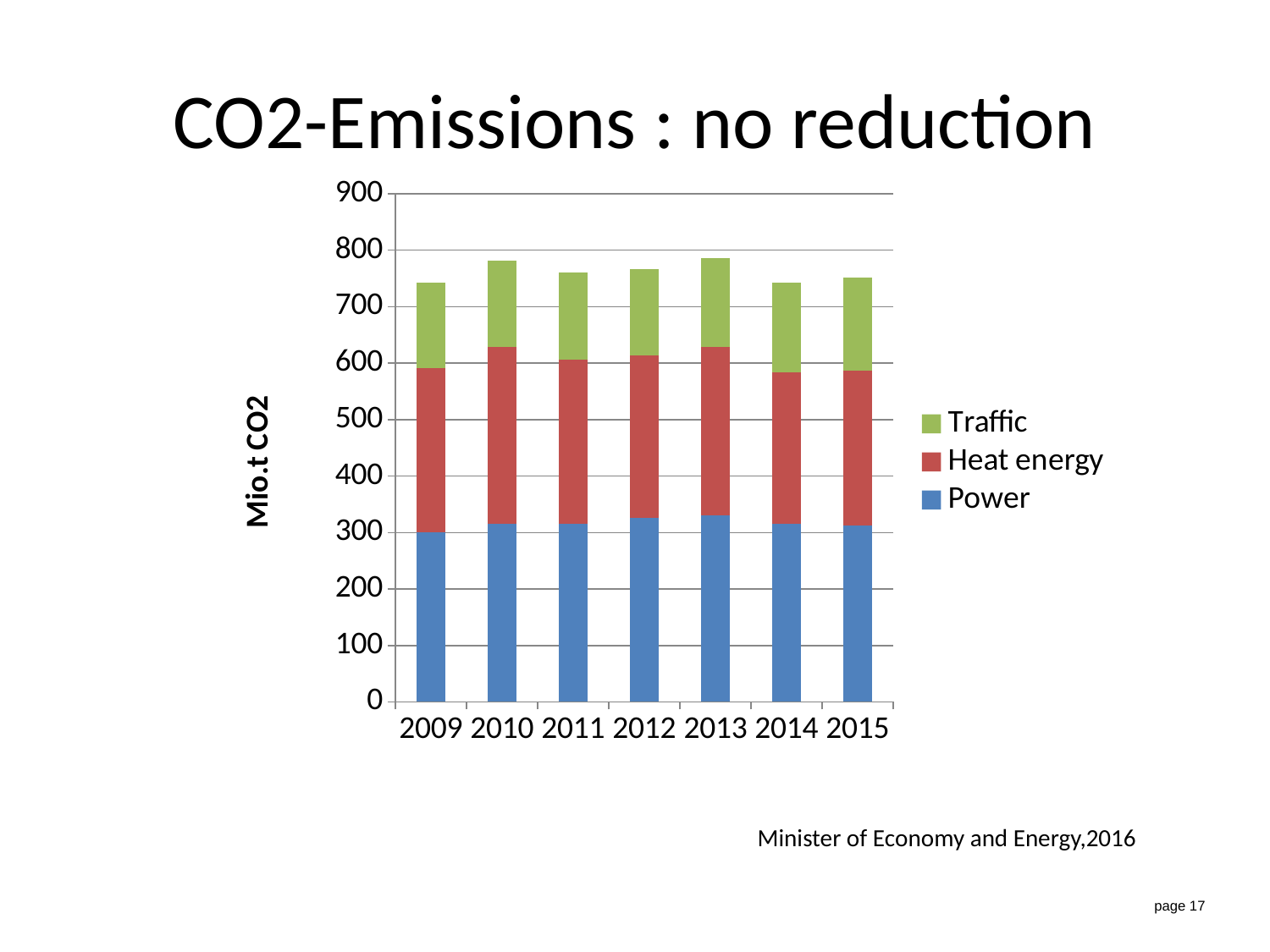

# CO2-Emissions : no reduction

### Chart

| Category | Power | Heat energy | Traffic |
|---|---|---|---|
| 2009 | 301.0 | 290.0 | 152.0 |
| 2010 | 315.0 | 313.0 | 153.0 |
| 2011 | 315.0 | 291.0 | 155.0 |
| 2012 | 326.0 | 287.0 | 153.0 |
| 2013 | 331.0 | 297.0 | 158.0 |
| 2014 | 315.0 | 268.0 | 159.0 |
| 2015 | 312.0 | 275.0 | 164.0 |
Minister of Economy and Energy,2016

            page 17